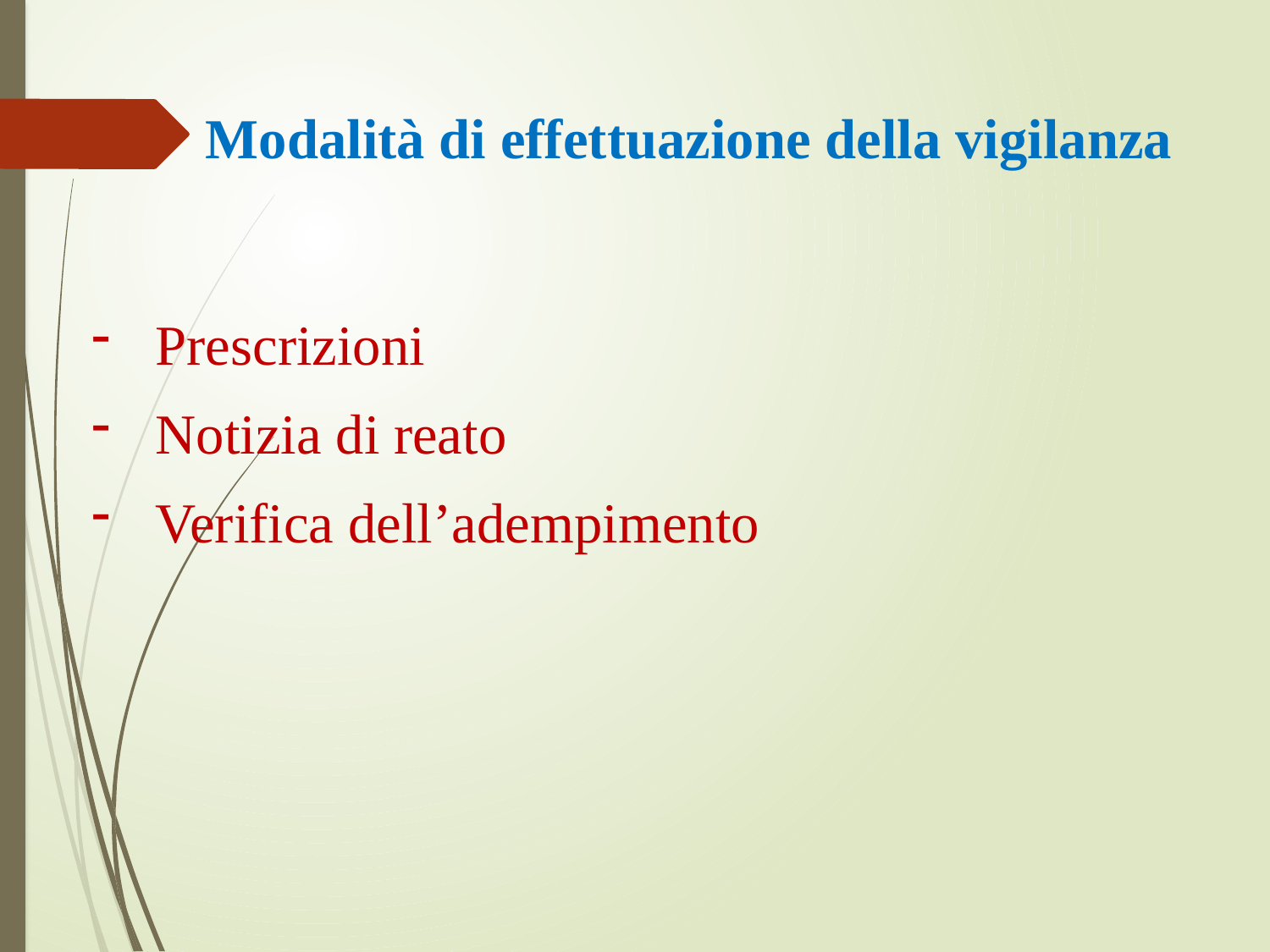

Modalità di effettuazione della vigilanza
Prescrizioni
Notizia di reato
Verifica dell’adempimento